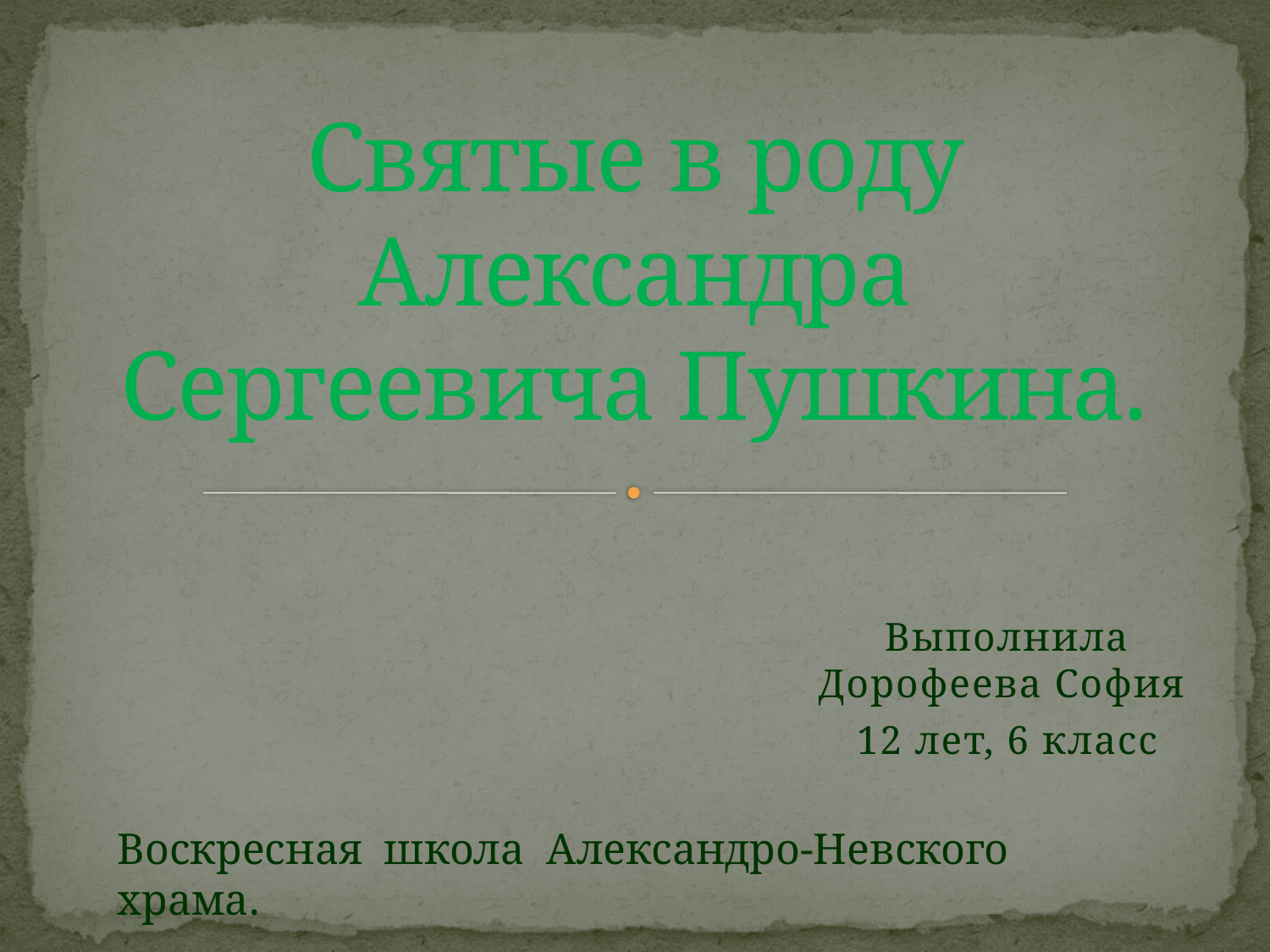

# Святые в роду Александра Сергеевича Пушкина.
Выполнила Дорофеева София
12 лет, 6 класс
Воскресная  школа  Александро-Невского храма.